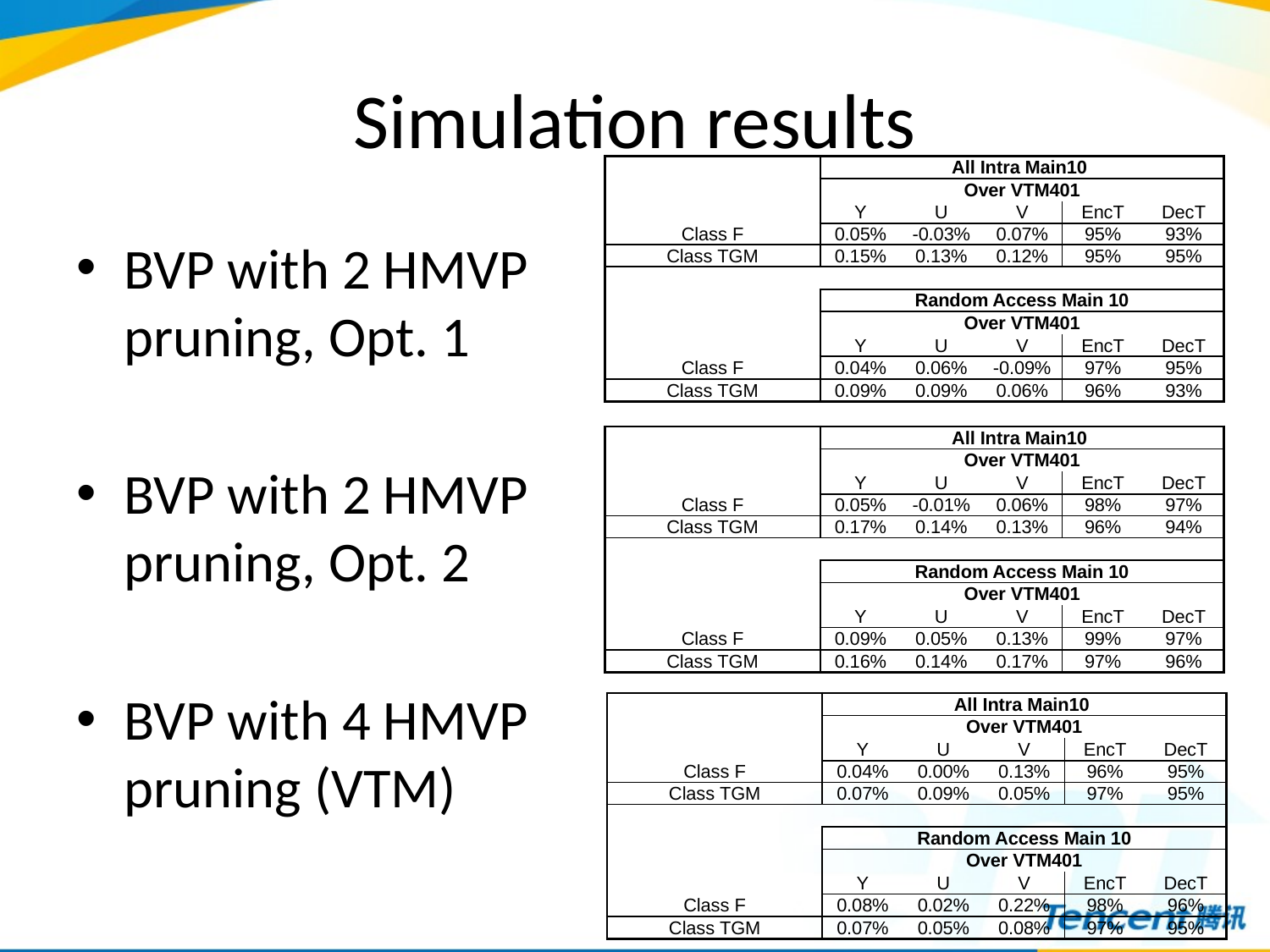

# Simulation results
|  | All Intra Main10 |  |  |  |  |
| --- | --- | --- | --- | --- | --- |
|  | Over VTM401 |  |  |  |  |
|  | Y | U | V | EncT | DecT |
| Class F | 0.05% | -0.03% | 0.07% | 95% | 93% |
| Class TGM | 0.15% | 0.13% | 0.12% | 95% | 95% |
|  |  |  |  |  |  |
|  | Random Access Main 10 |  |  |  |  |
|  | Over VTM401 |  |  |  |  |
|  | Y | U | V | EncT | DecT |
| Class F | 0.04% | 0.06% | -0.09% | 97% | 95% |
| Class TGM | 0.09% | 0.09% | 0.06% | 96% | 93% |
BVP with 2 HMVP pruning, Opt. 1

BVP with 2 HMVP pruning, Opt. 2

BVP with 4 HMVP pruning (VTM)
|  | All Intra Main10 |  |  |  |  |
| --- | --- | --- | --- | --- | --- |
|  | Over VTM401 |  |  |  |  |
|  | Y | U | V | EncT | DecT |
| Class F | 0.05% | -0.01% | 0.06% | 98% | 97% |
| Class TGM | 0.17% | 0.14% | 0.13% | 96% | 94% |
|  |  |  |  |  |  |
|  | Random Access Main 10 |  |  |  |  |
|  | Over VTM401 |  |  |  |  |
|  | Y | U | V | EncT | DecT |
| Class F | 0.09% | 0.05% | 0.13% | 99% | 97% |
| Class TGM | 0.16% | 0.14% | 0.17% | 97% | 96% |
|  | All Intra Main10 |  |  |  |  |
| --- | --- | --- | --- | --- | --- |
|  | Over VTM401 |  |  |  |  |
|  | Y | U | V | EncT | DecT |
| Class F | 0.04% | 0.00% | 0.13% | 96% | 95% |
| Class TGM | 0.07% | 0.09% | 0.05% | 97% | 95% |
|  |  |  |  |  |  |
|  | Random Access Main 10 |  |  |  |  |
|  | Over VTM401 |  |  |  |  |
|  | Y | U | V | EncT | DecT |
| Class F | 0.08% | 0.02% | 0.22% | 98% | 96% |
| Class TGM | 0.07% | 0.05% | 0.08% | 97% | 95% |